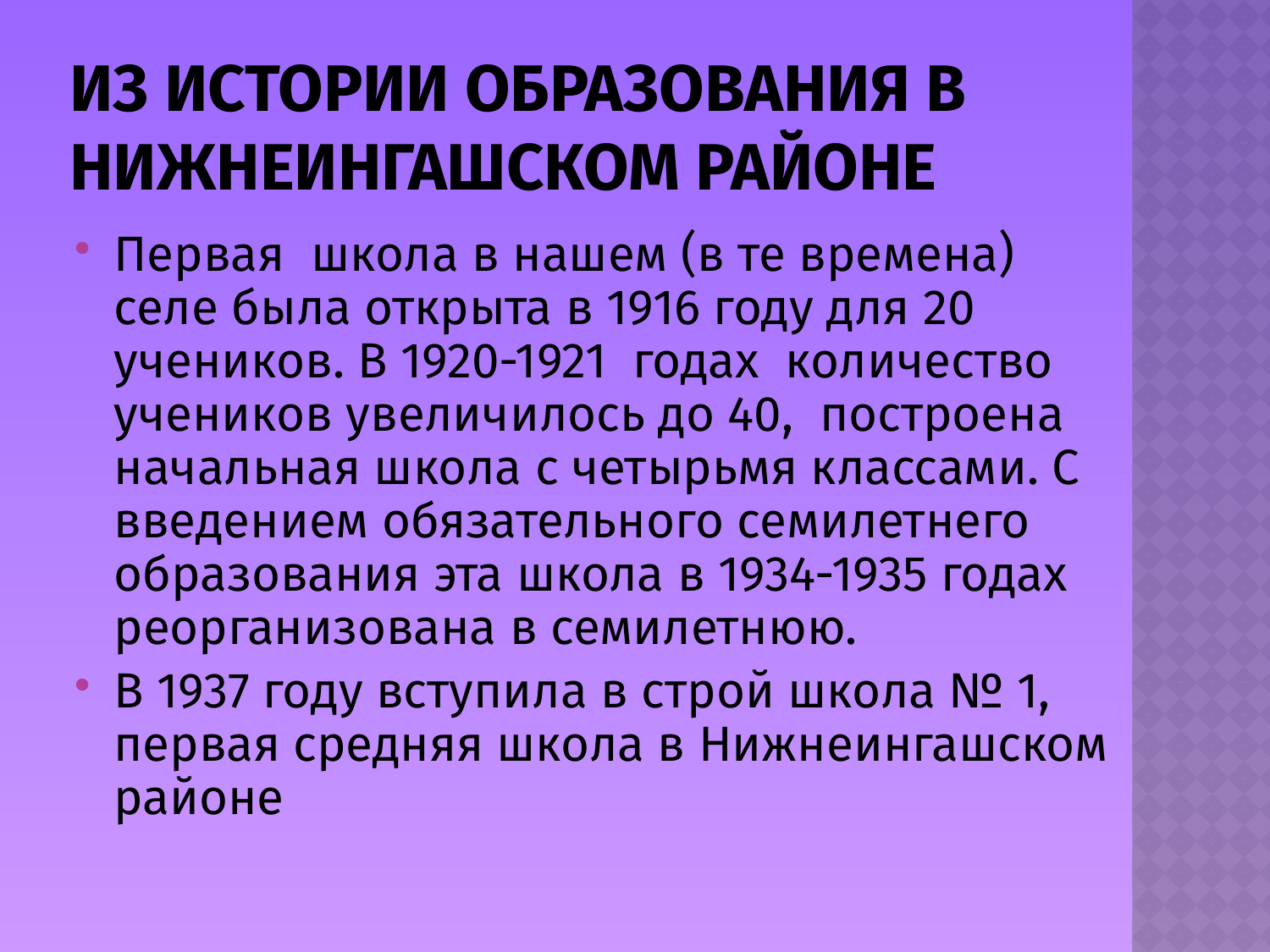

# Из истории образования в Нижнеингашском районе
Первая  школа в нашем (в те времена) селе была открыта в 1916 году для 20 учеников. В 1920-1921  годах  количество учеников увеличилось до 40,  построена начальная школа с четырьмя классами. С введением обязательного семилетнего образования эта школа в 1934-1935 годах реорганизована в семилетнюю.
В 1937 году вступила в строй школа № 1, первая средняя школа в Нижнеингашском районе